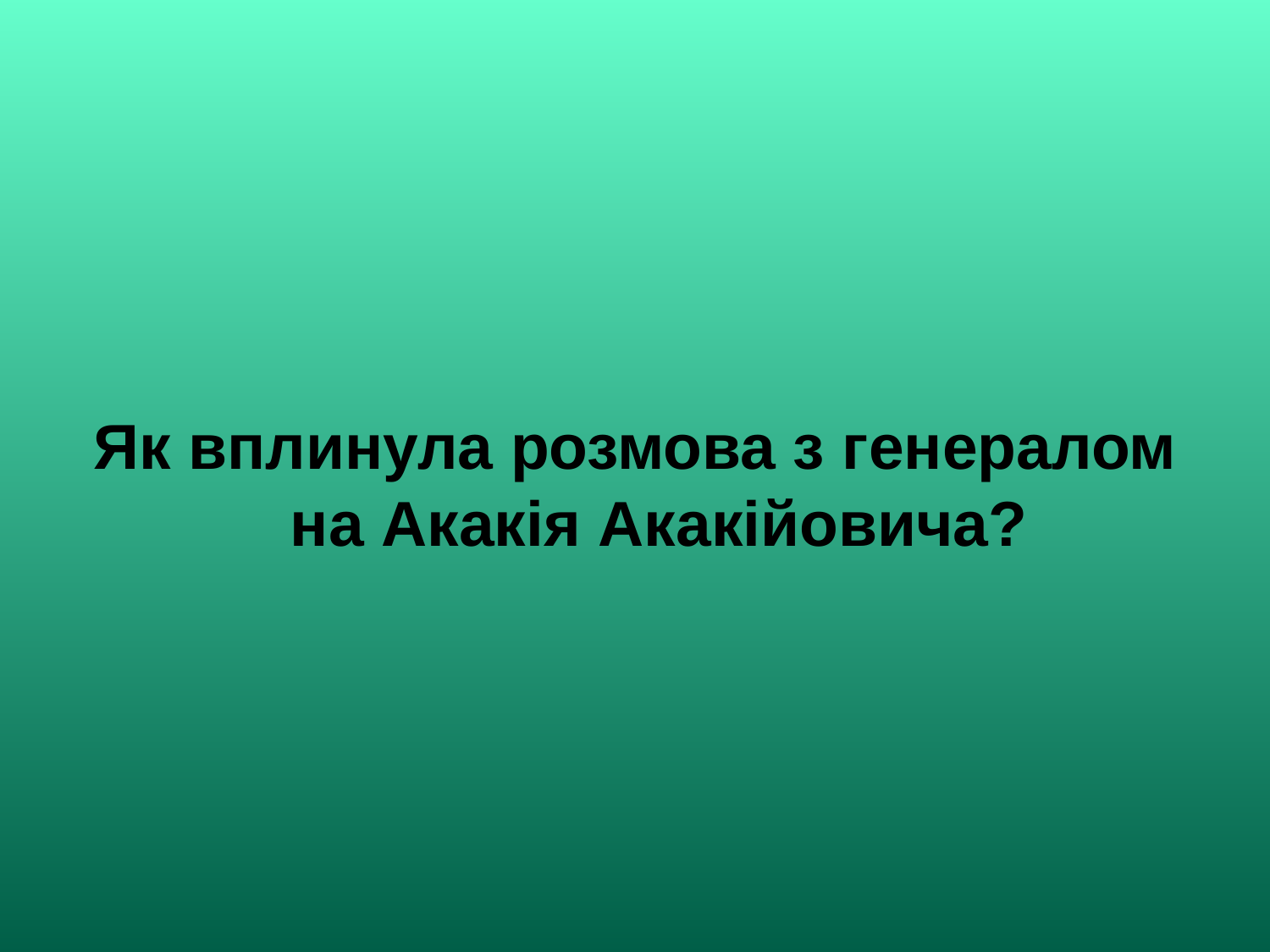

Як вплинула розмова з генералом на Акакія Акакійовича?